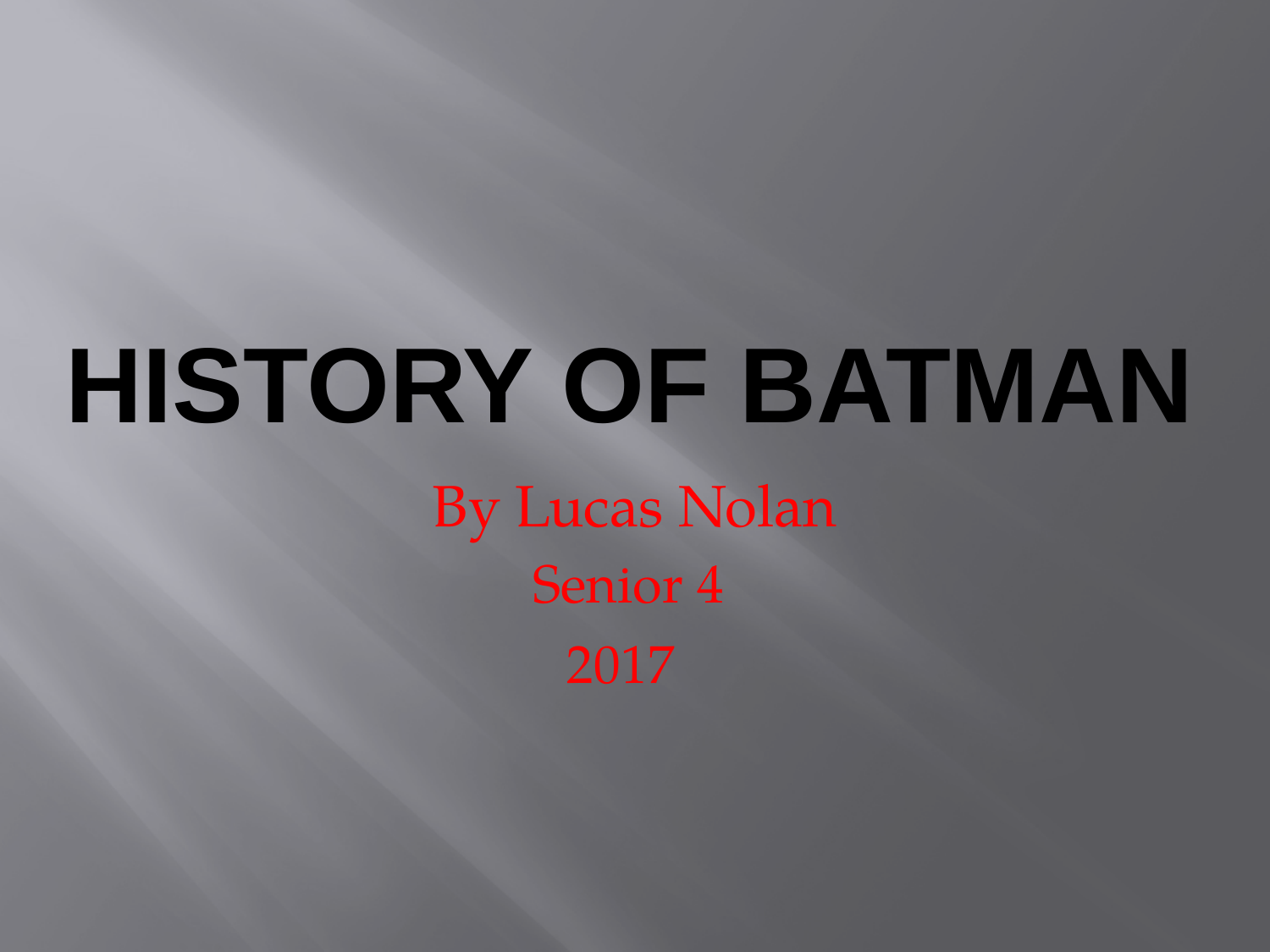

# History of Batman
By Lucas Nolan
Senior 4
2017